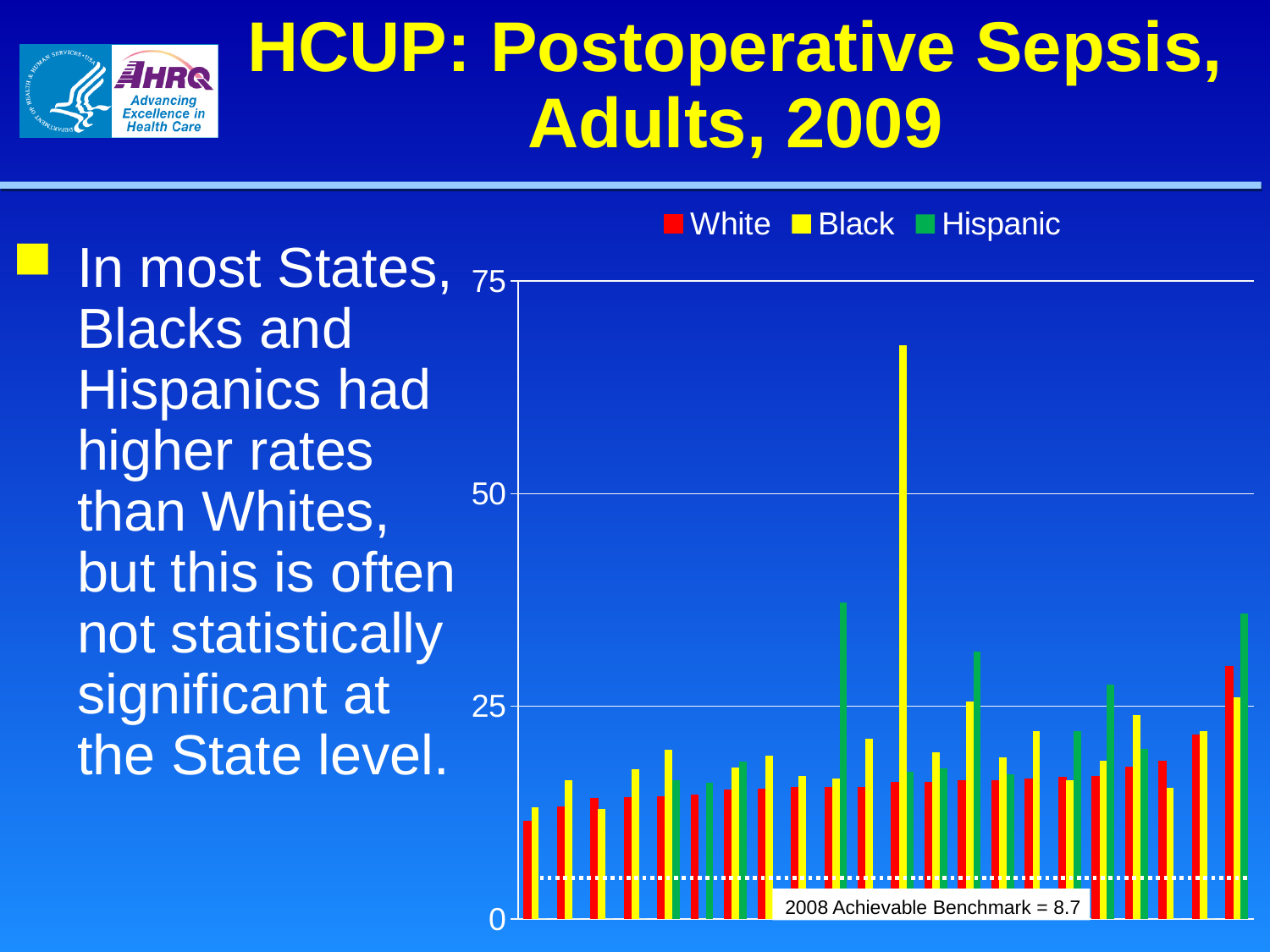

# HCUP: Postoperative Sepsis, Adults, 2009

### Chart

| Category | White | Black | Hispanic |
|---|---|---|---|
In most States, Blacks and Hispanics had higher rates than Whites, but this is often not statistically significant at the State level.
2008 Achievable Benchmark = 8.7